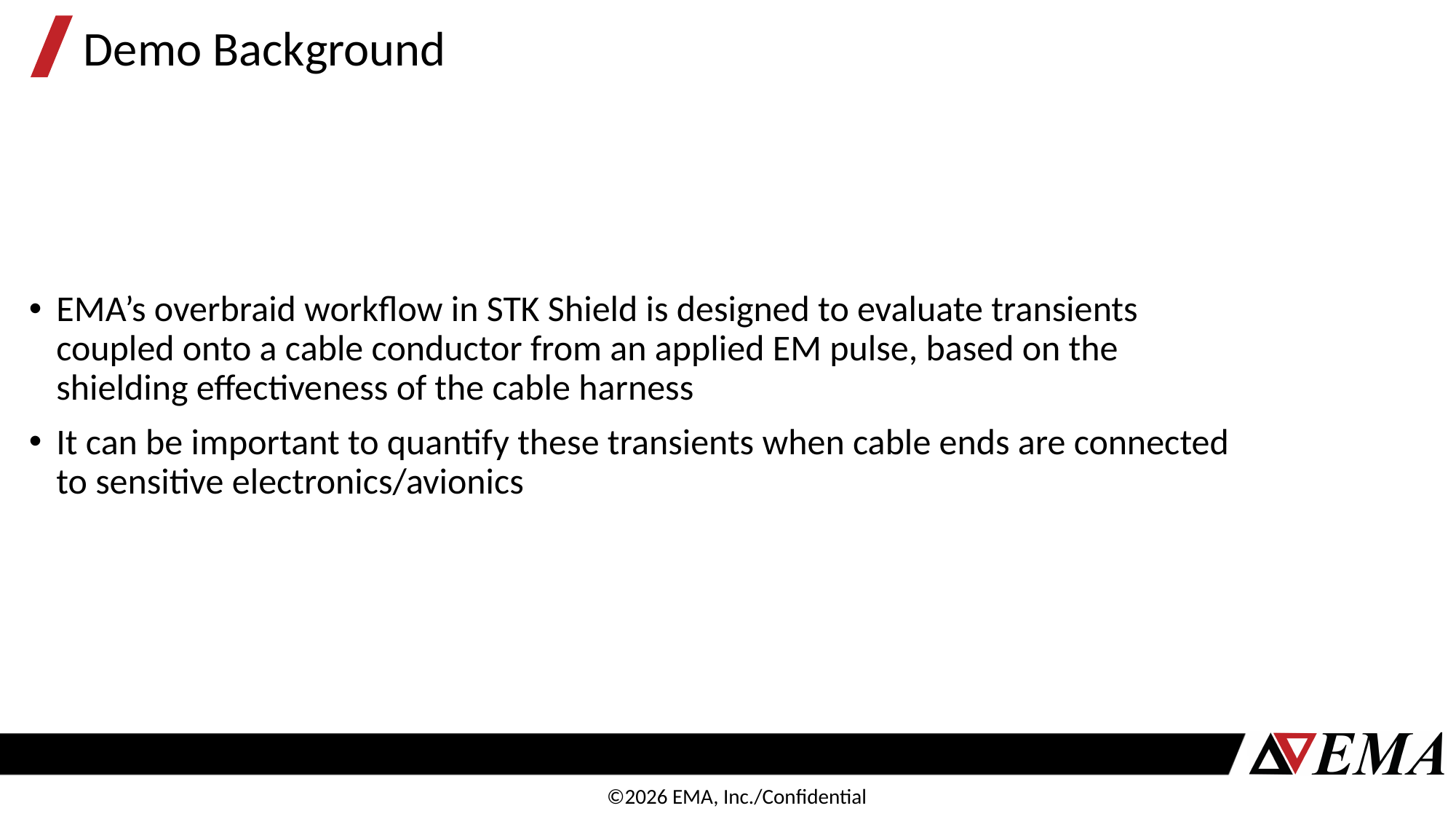

# Demo Background
EMA’s overbraid workflow in STK Shield is designed to evaluate transients coupled onto a cable conductor from an applied EM pulse, based on the shielding effectiveness of the cable harness
It can be important to quantify these transients when cable ends are connected to sensitive electronics/avionics